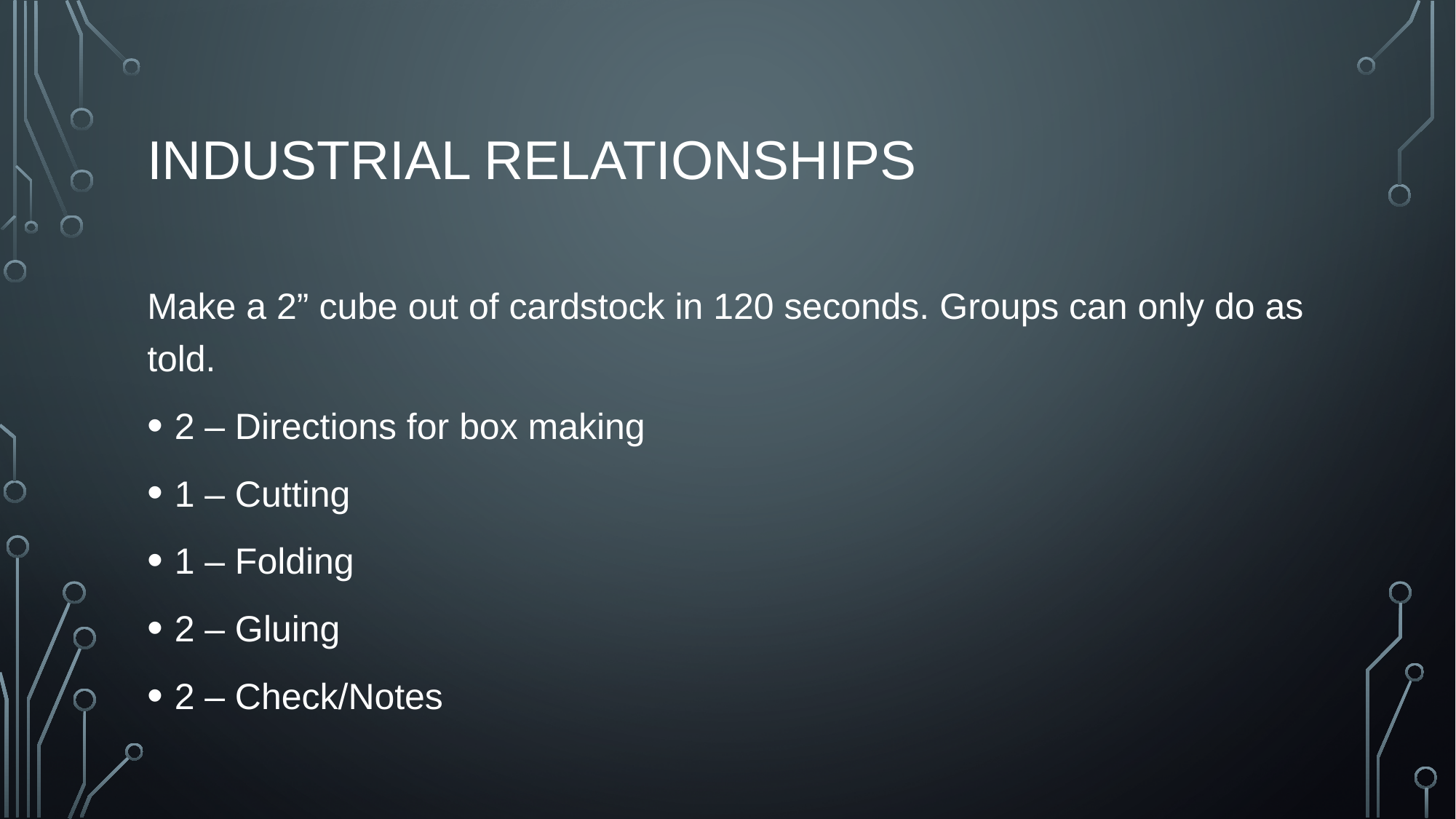

# Industrial relationships
Make a 2” cube out of cardstock in 120 seconds. Groups can only do as told.
2 – Directions for box making
1 – Cutting
1 – Folding
2 – Gluing
2 – Check/Notes